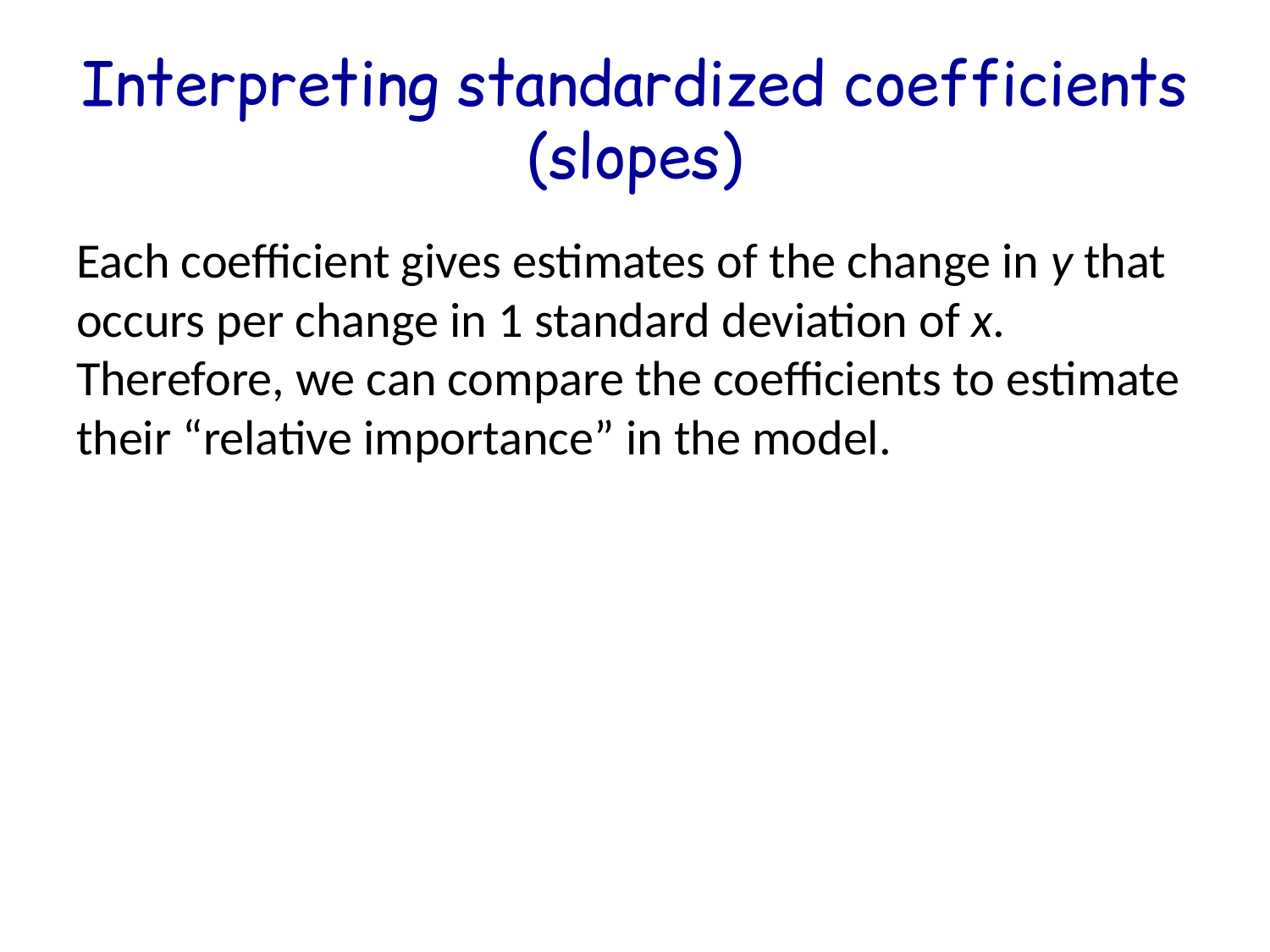

# Interpreting standardized coefficients (slopes)
Each coefficient gives estimates of the change in y that occurs per change in 1 standard deviation of x. Therefore, we can compare the coefficients to estimate their “relative importance” in the model.